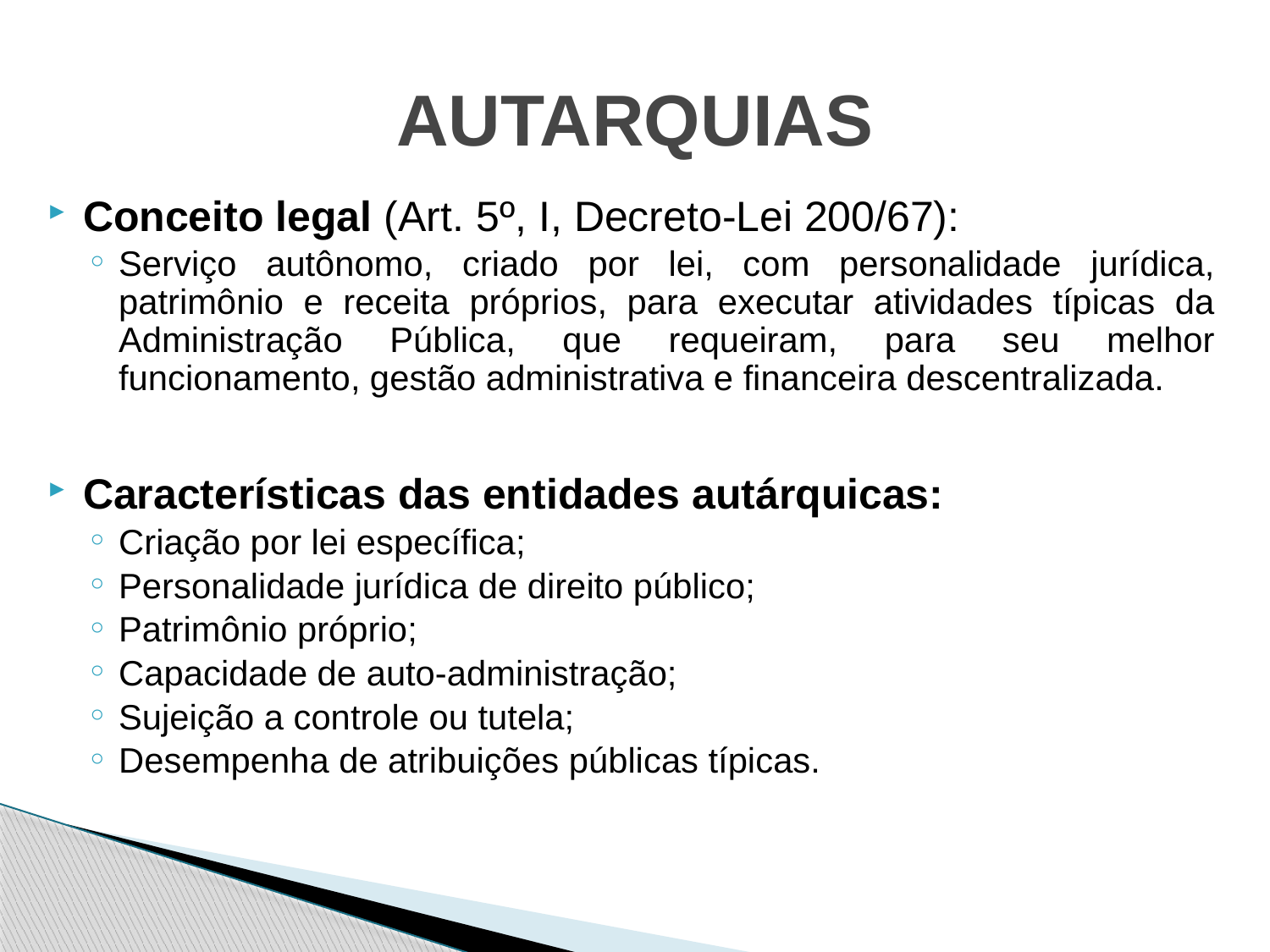

# AUTARQUIAS
Conceito legal (Art. 5º, I, Decreto-Lei 200/67):
Serviço autônomo, criado por lei, com personalidade jurídica, patrimônio e receita próprios, para executar atividades típicas da Administração Pública, que requeiram, para seu melhor funcionamento, gestão administrativa e financeira descentralizada.

Características das entidades autárquicas:
Criação por lei específica;
Personalidade jurídica de direito público;
Patrimônio próprio;
Capacidade de auto-administração;
Sujeição a controle ou tutela;
Desempenha de atribuições públicas típicas.